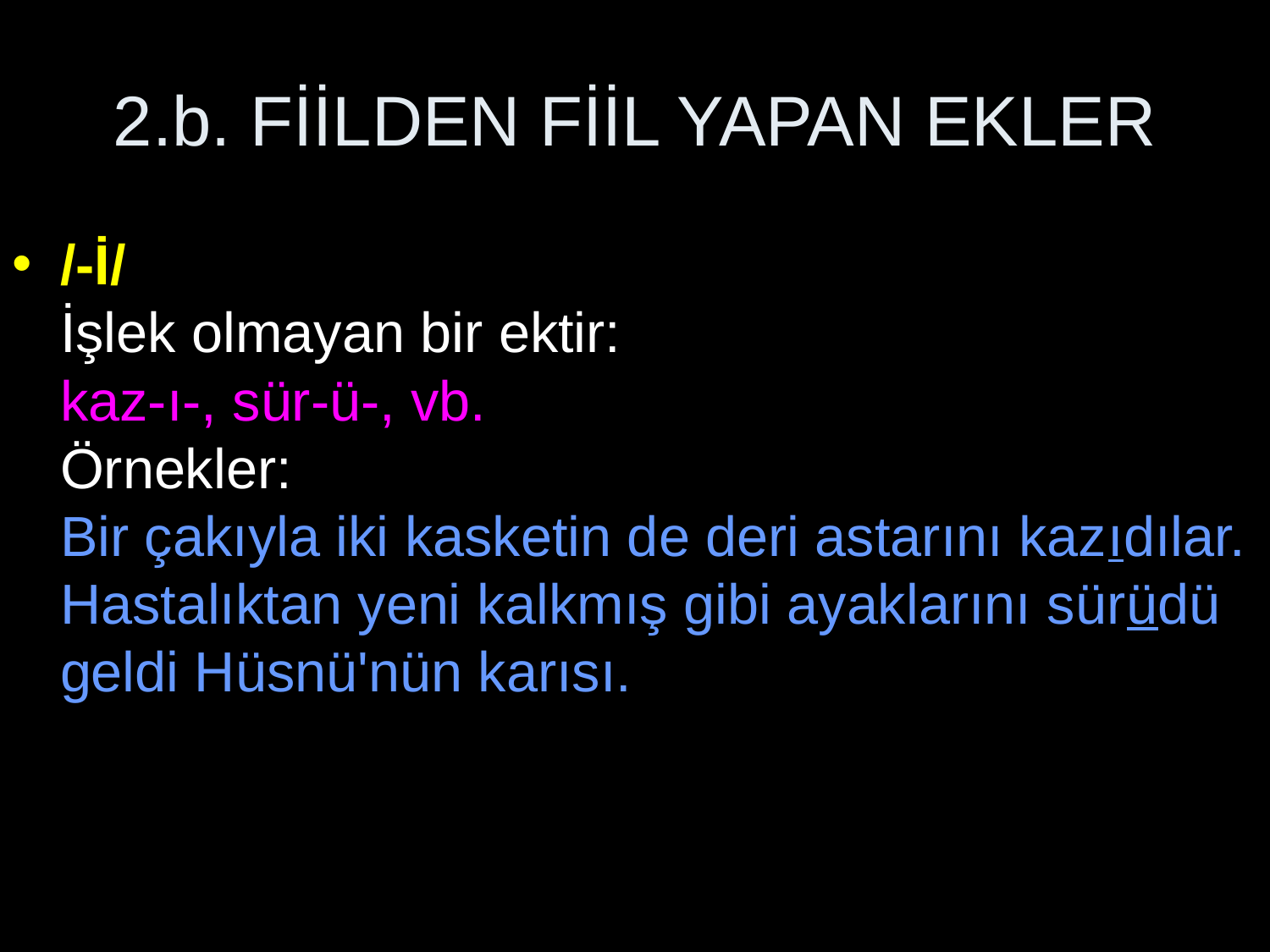

# 2.b. FİİLDEN FİİL YAPAN EKLER
/-İ/
İşlek olmayan bir ektir:
kaz-ı-, sür-ü-, vb.
Örnekler:
Bir çakıyla iki kasketin de deri astarını kazıdılar.
Hastalıktan yeni kalkmış gibi ayaklarını sürüdü geldi Hüsnü'nün karısı.